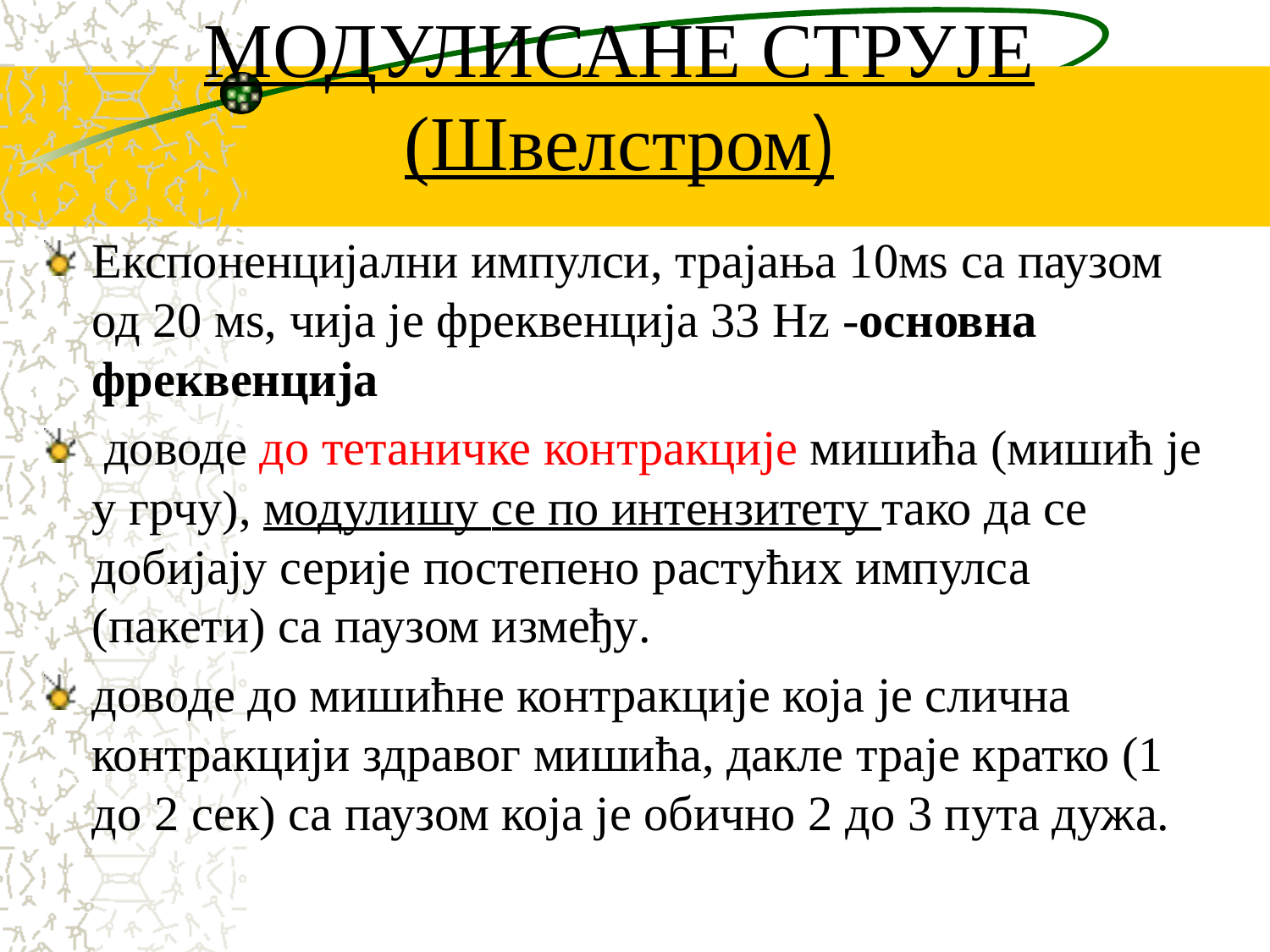

# МОДУЛИСАНЕ СТРУЈЕ (Швелстром)
Експоненцијални импулси, трајања 10мs са паузом од 20 мs, чија је фреквенција 33 Hz -основна фреквенција
 доводе до тетаничке контракције мишића (мишић је у грчу), модулишу се по интензитету тако да се добијају серије постепено растућих импулса (пакети) са паузом између.
доводе до мишићне контракције која је слична контракцији здравог мишића, дакле траје кратко (1 до 2 сек) са паузом која је обично 2 до 3 пута дужа.